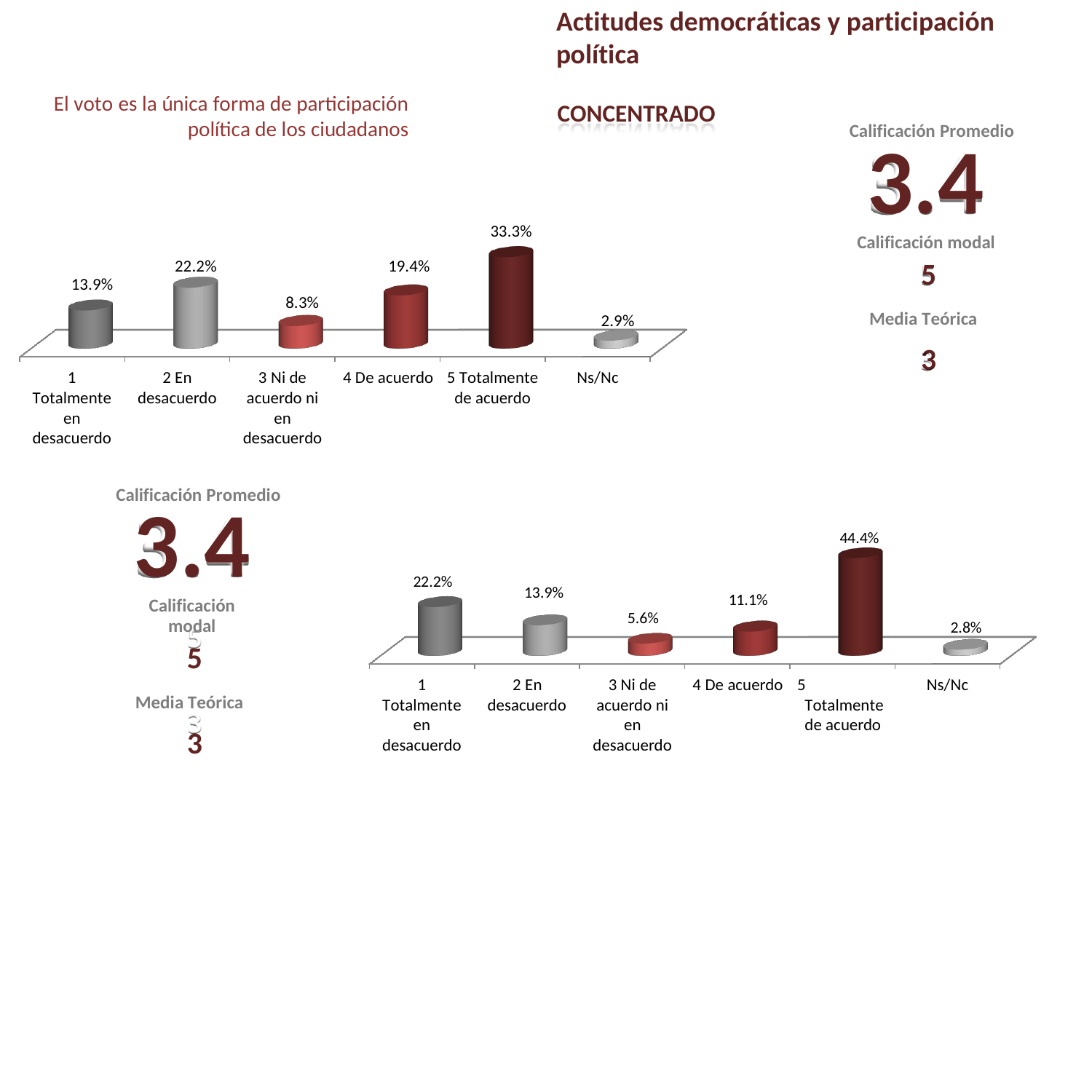

Actitudes democráticas y participación política
El voto es la única forma de participación política de los ciudadanos
CONCENTRADO

Calificación Promedio
3.4
Calificación modal
5

Media Teórica

3

33.3%

22.2%
19.4%
13.9%
8.3%
2.9%

1 Totalmente en desacuerdo
3 Ni de acuerdo ni en desacuerdo
2 En
desacuerdo
4 De acuerdo
5 Totalmente
de acuerdo
Ns/Nc

Calificación Promedio
3.4
Calificación modal
5

Media Teórica

3

44.4%
22.2%
13.9%
11.1%
5.6%

2.8%

1 Totalmente en desacuerdo
2 En desacuerdo
3 Ni de acuerdo ni en desacuerdo
5 Totalmente de acuerdo
4 De acuerdo
Ns/Nc